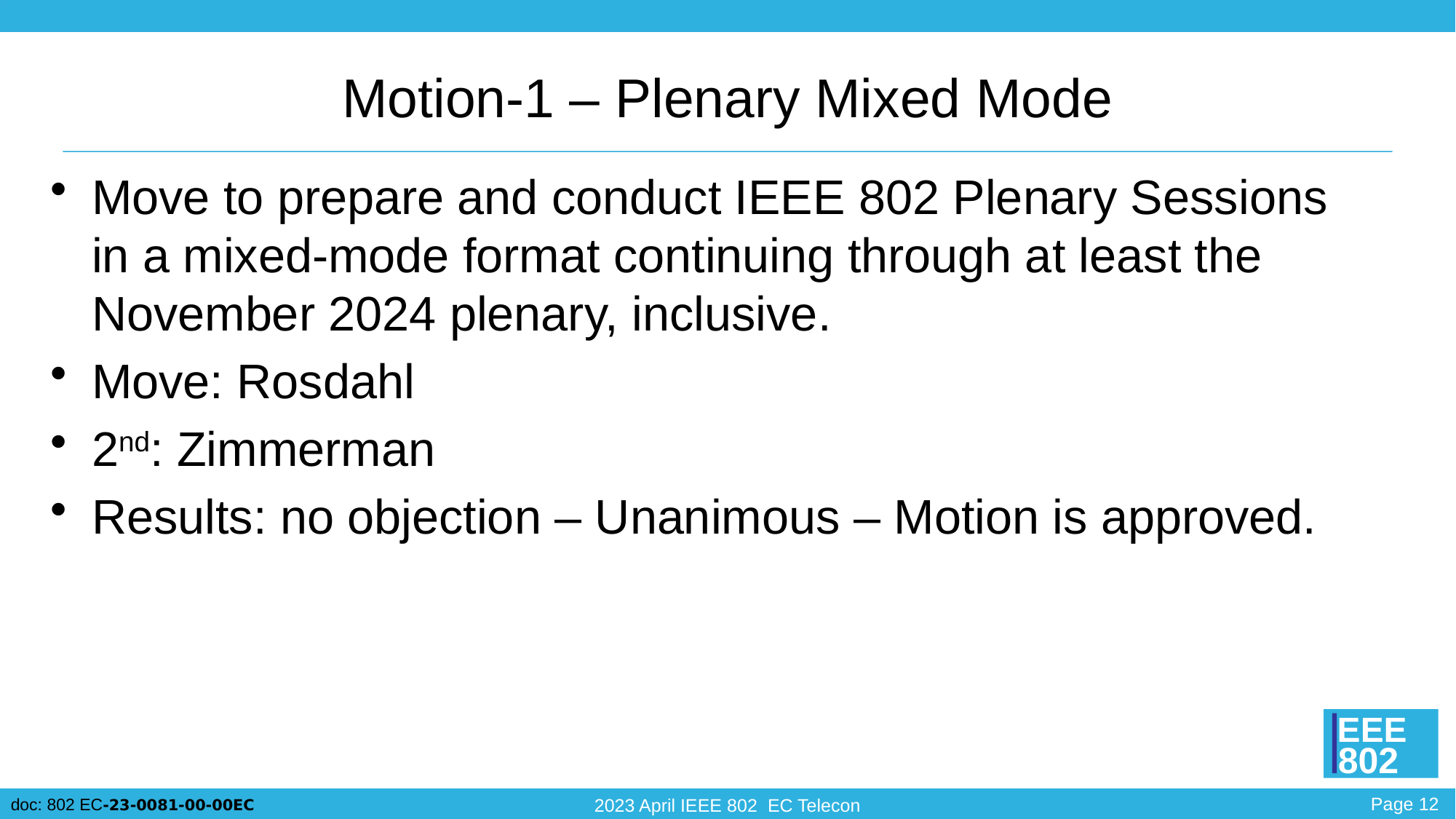

# Motion-1 – Plenary Mixed Mode
Move to prepare and conduct IEEE 802 Plenary Sessions in a mixed-mode format continuing through at least the November 2024 plenary, inclusive.
Move: Rosdahl
2nd: Zimmerman
Results: no objection – Unanimous – Motion is approved.